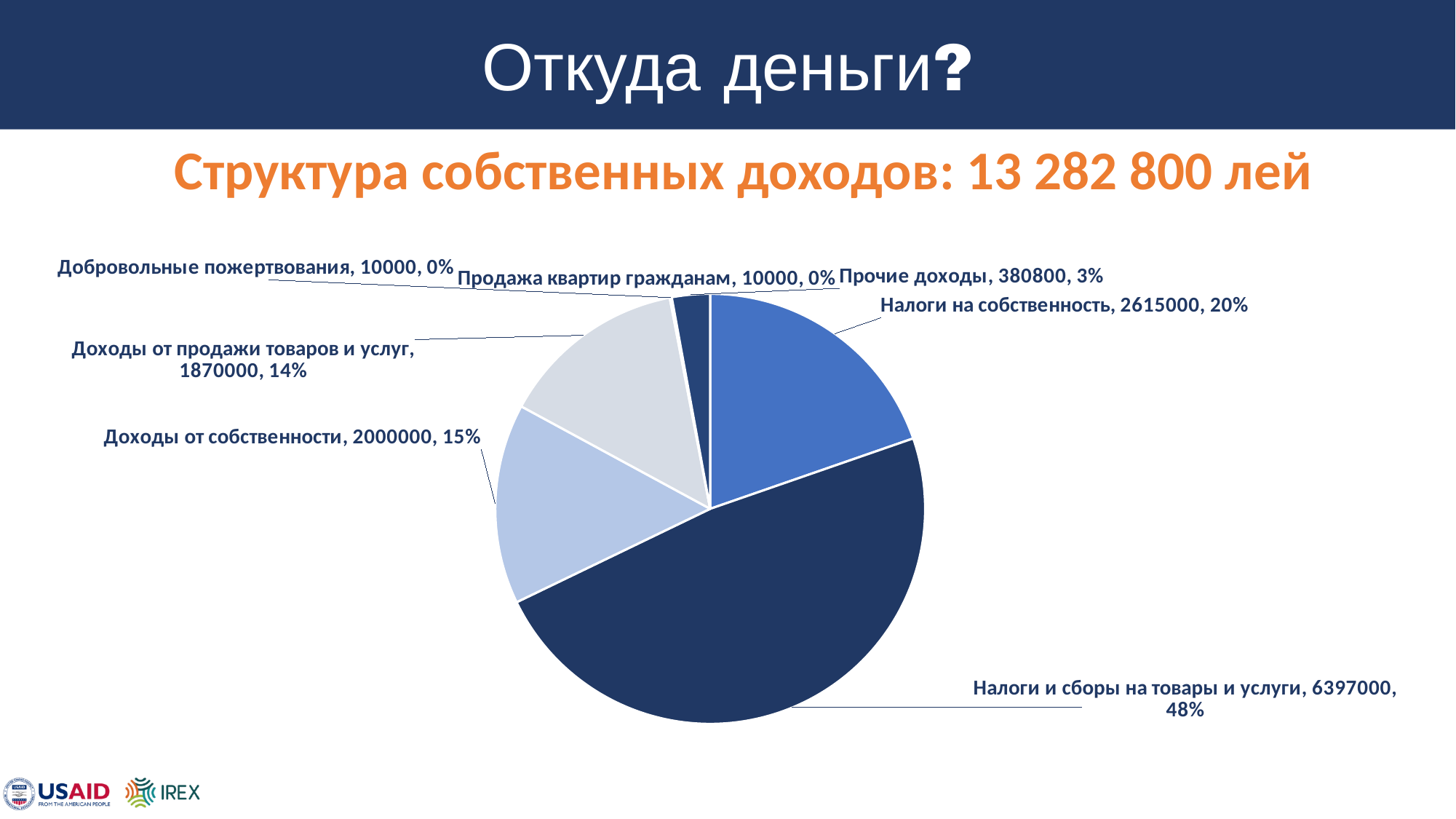

# Откуда деньги?
Структура собственных доходов: 13 282 800 лей

### Chart

| Category | Column1 |
|---|---|
| Налоги на собственность | 2615000.0 |
| Налоги и сборы на товары и услуги | 6397000.0 |
| Доходы от собственности | 2000000.0 |
| Доходы от продажи товаров и услуг | 1870000.0 |
| Добровольные пожертвования | 10000.0 |
| Продажа квартир гражданам | 10000.0 |
| Прочие доходы | 380800.0 |